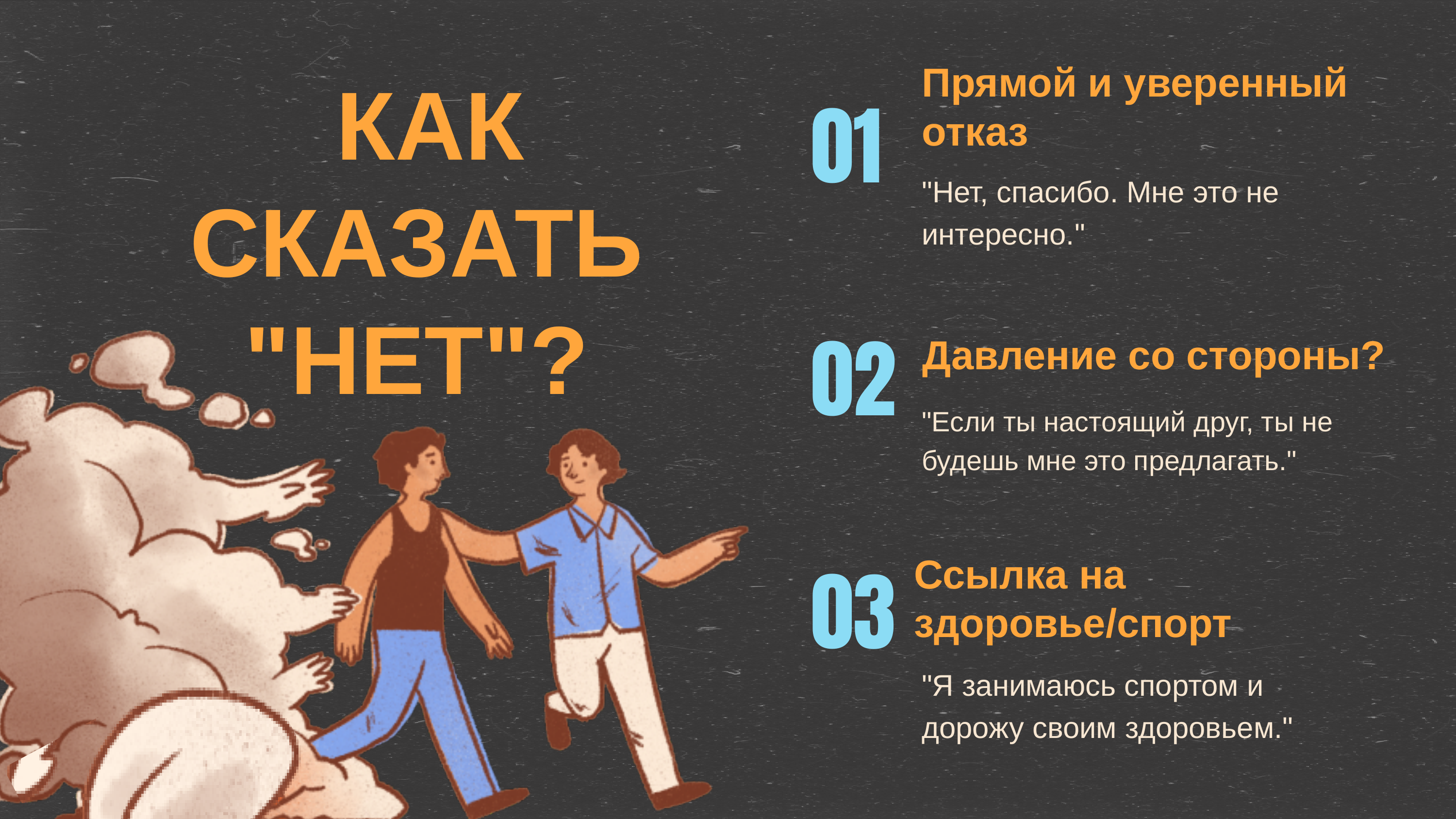

Прямой и уверенный отказ

 КАК СКАЗАТЬ "НЕТ"?

01
"Нет, спасибо. Мне это не интересно."

02
Давление со стороны?

"Если ты настоящий друг, ты не будешь мне это предлагать."

Ссылка на здоровье/спорт

03
"Я занимаюсь спортом и дорожу своим здоровьем."